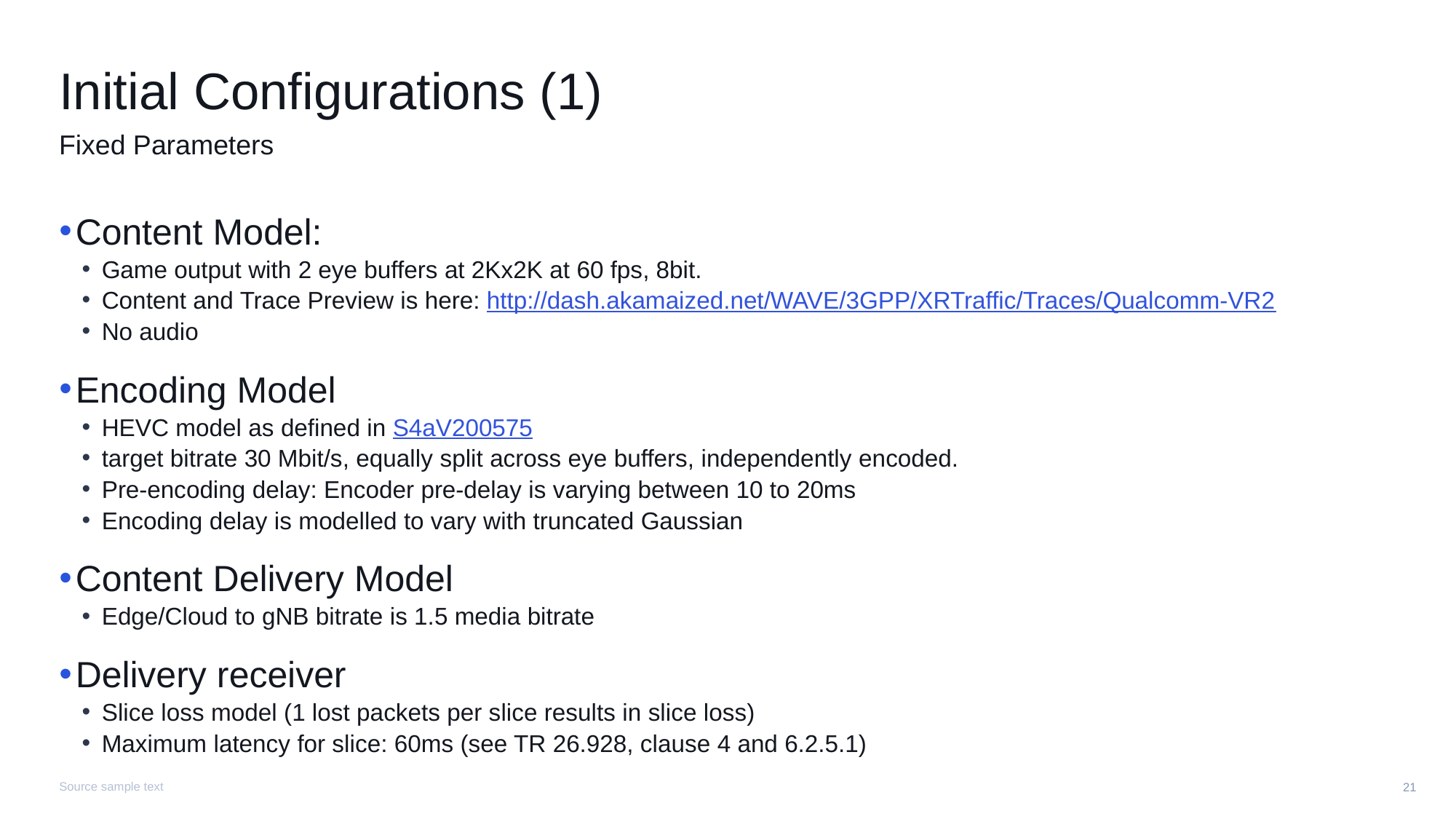

# Initial Configurations (1)
Fixed Parameters
Content Model:
Game output with 2 eye buffers at 2Kx2K at 60 fps, 8bit.
Content and Trace Preview is here: http://dash.akamaized.net/WAVE/3GPP/XRTraffic/Traces/Qualcomm-VR2
No audio
Encoding Model
HEVC model as defined in S4aV200575
target bitrate 30 Mbit/s, equally split across eye buffers, independently encoded.
Pre-encoding delay: Encoder pre-delay is varying between 10 to 20ms
Encoding delay is modelled to vary with truncated Gaussian
Content Delivery Model
Edge/Cloud to gNB bitrate is 1.5 media bitrate
Delivery receiver
Slice loss model (1 lost packets per slice results in slice loss)
Maximum latency for slice: 60ms (see TR 26.928, clause 4 and 6.2.5.1)

Source sample text